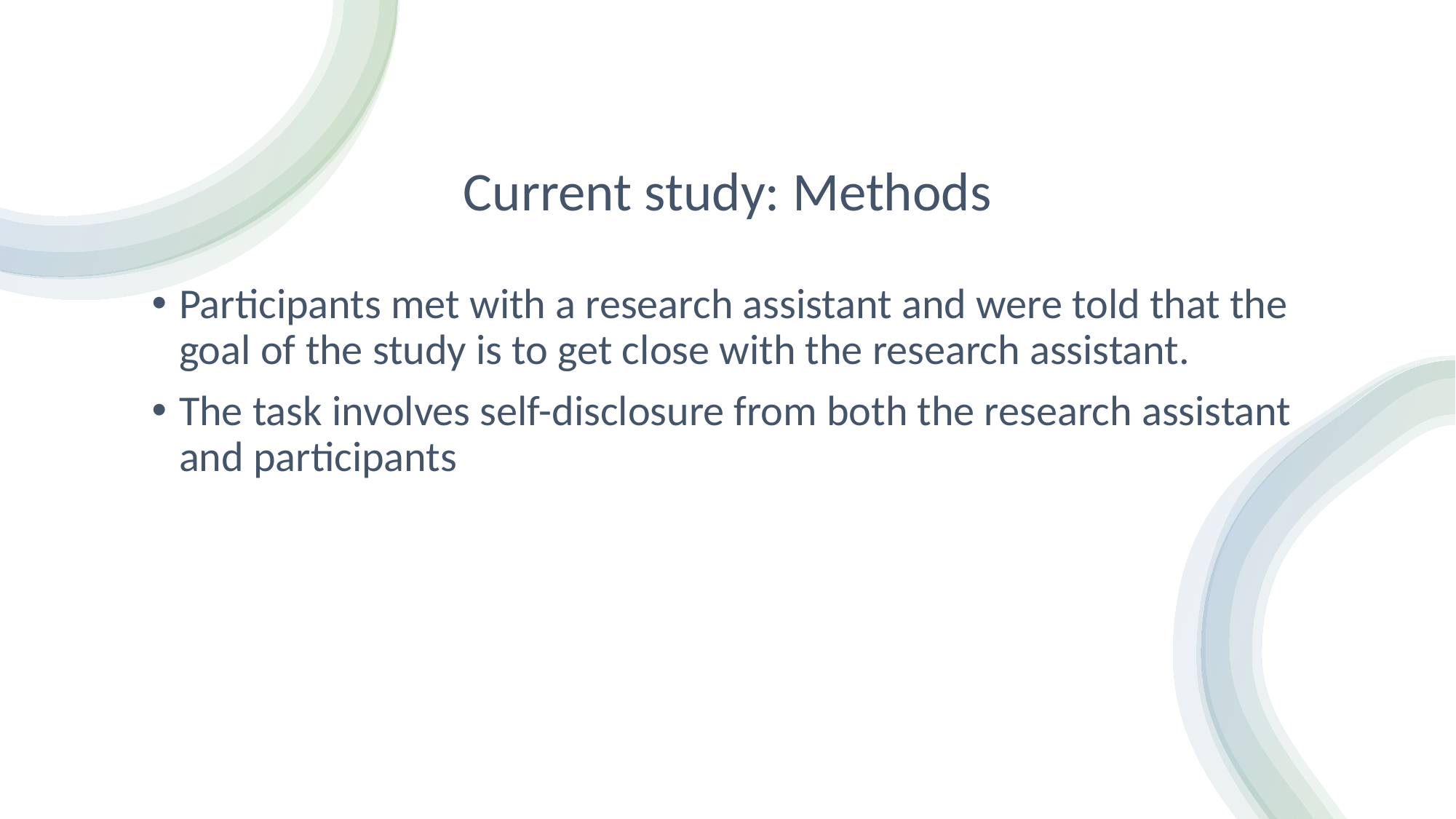

# Current study: Methods
Participants met with a research assistant and were told that the goal of the study is to get close with the research assistant.
The task involves self-disclosure from both the research assistant and participants